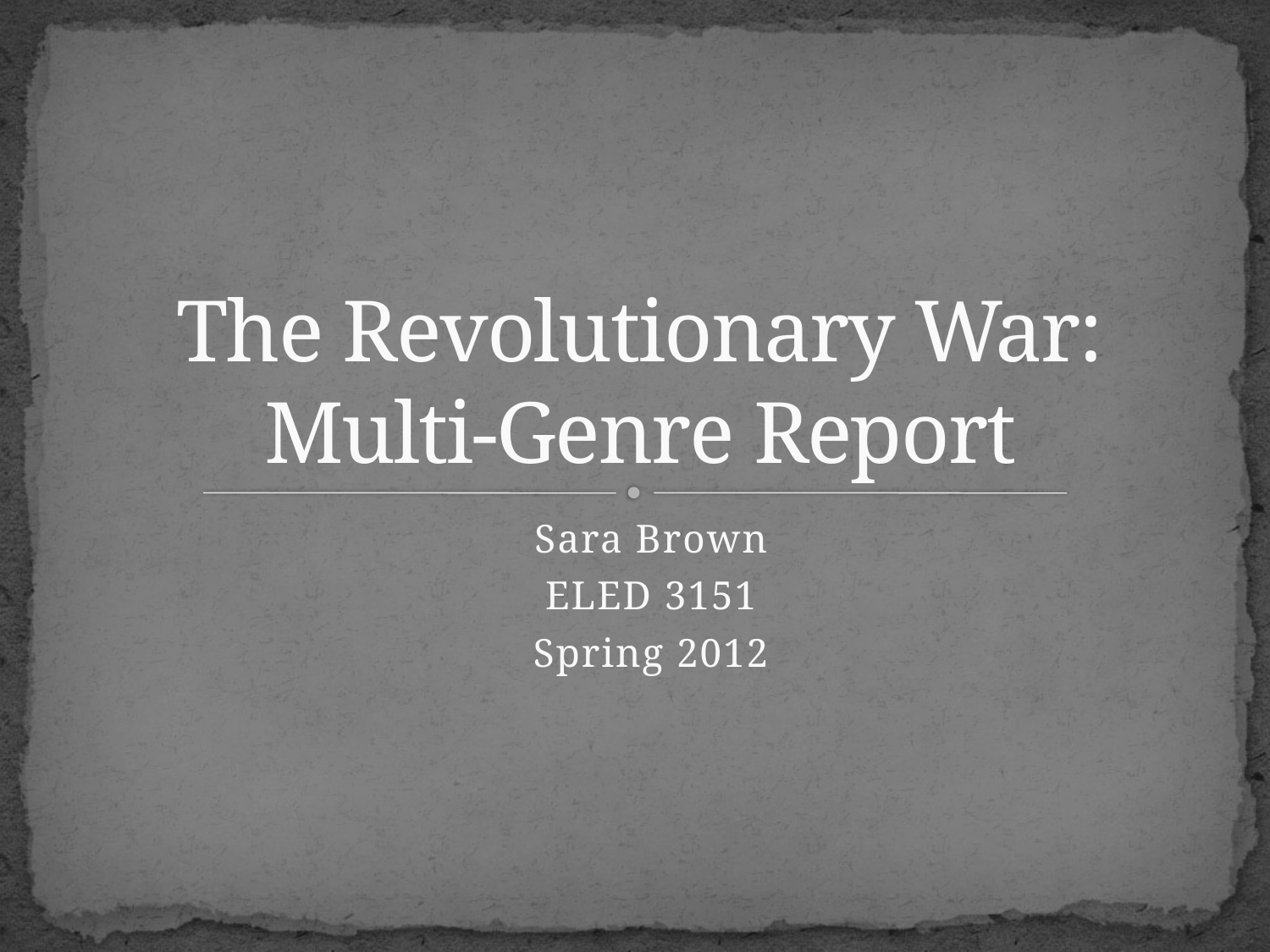

# The Revolutionary War: Multi-Genre Report
Sara Brown
ELED 3151
Spring 2012